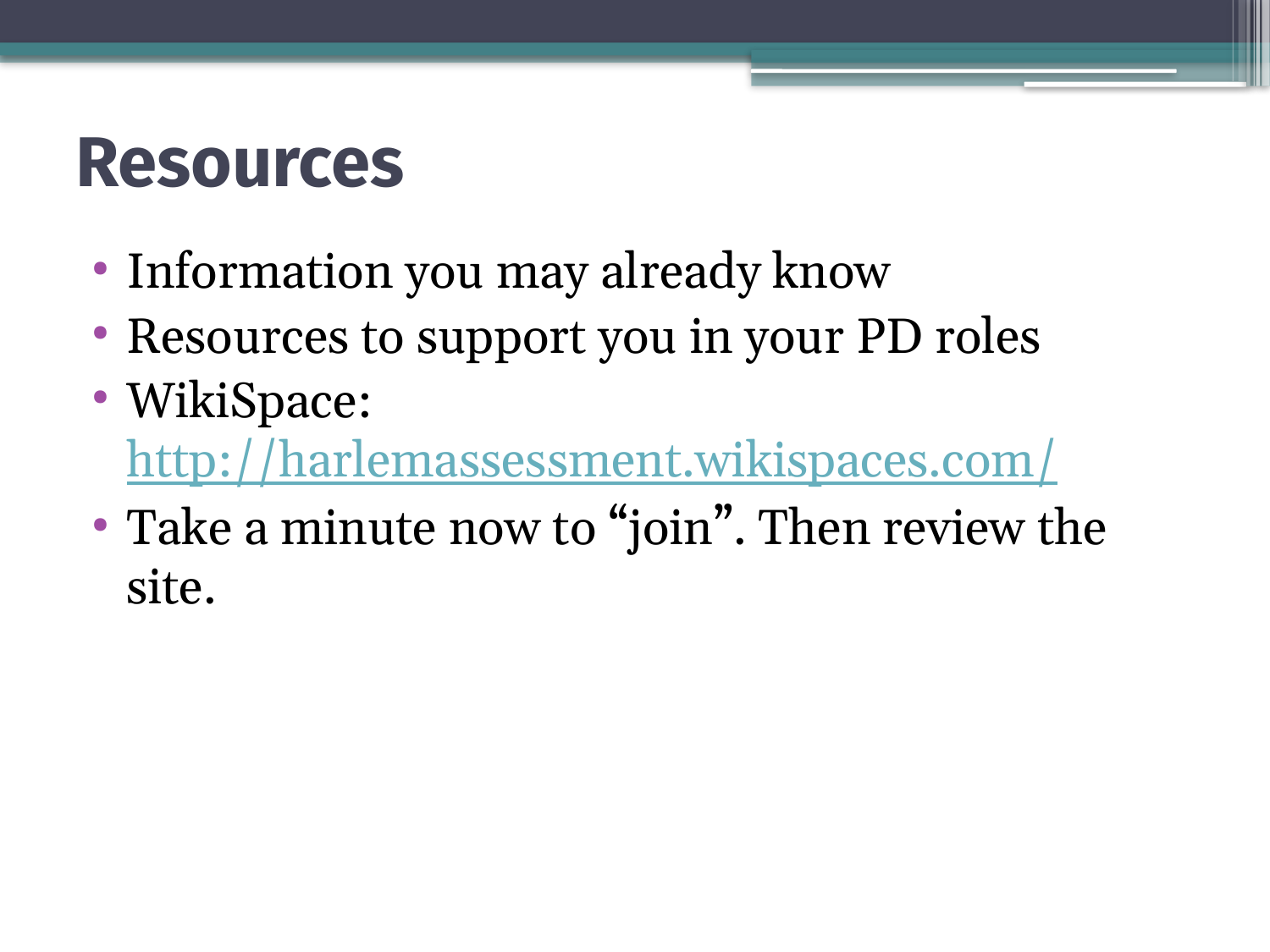

# Resources
Information you may already know
Resources to support you in your PD roles
WikiSpace: http://harlemassessment.wikispaces.com/
Take a minute now to “join”. Then review the site.